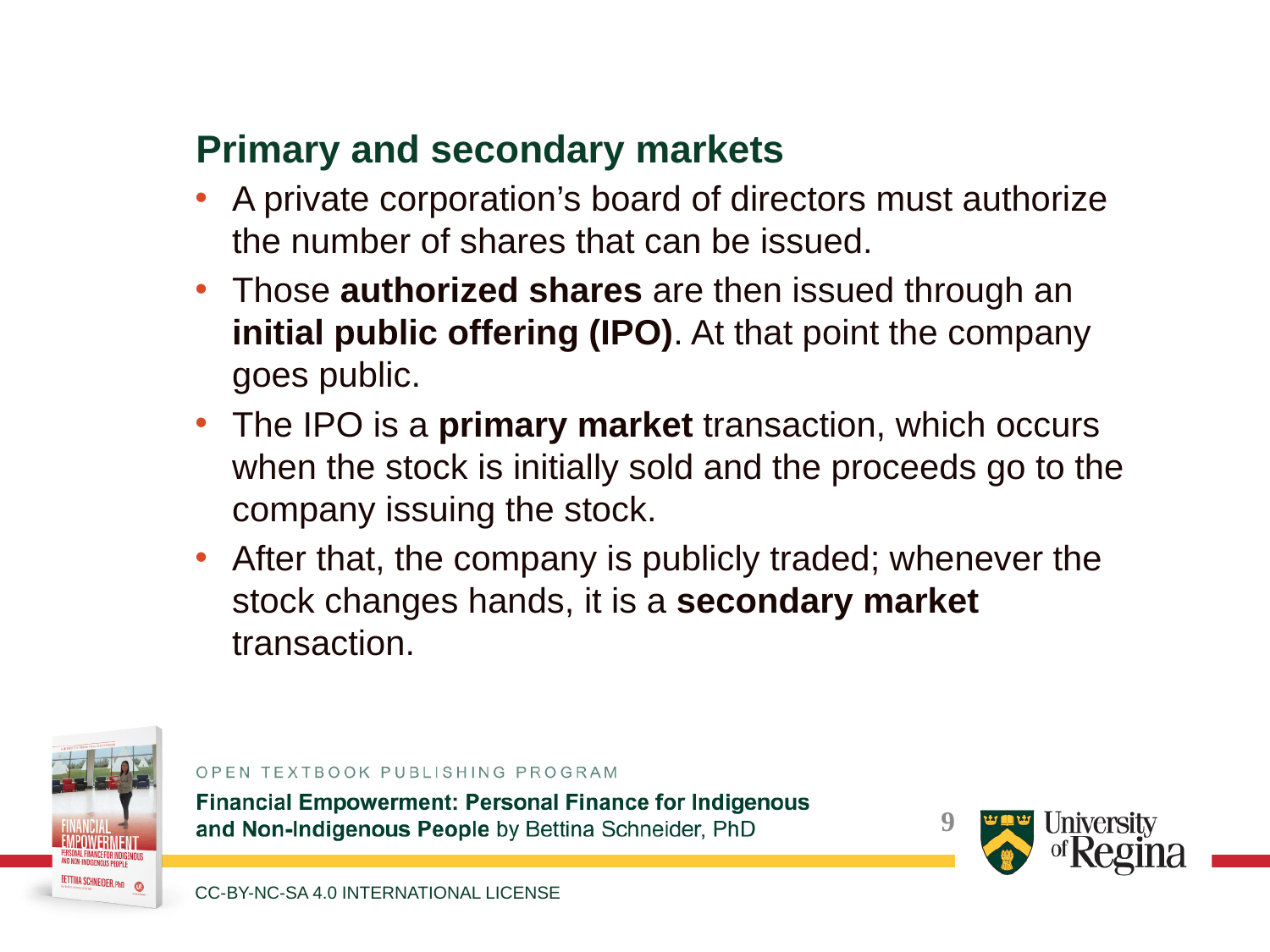

Primary and secondary markets
A private corporation’s board of directors must authorize the number of shares that can be issued.
Those authorized shares are then issued through an initial public offering (IPO). At that point the company goes public.
The IPO is a primary market transaction, which occurs when the stock is initially sold and the proceeds go to the company issuing the stock.
After that, the company is publicly traded; whenever the stock changes hands, it is a secondary market transaction.
CC-BY-NC-SA 4.0 INTERNATIONAL LICENSE